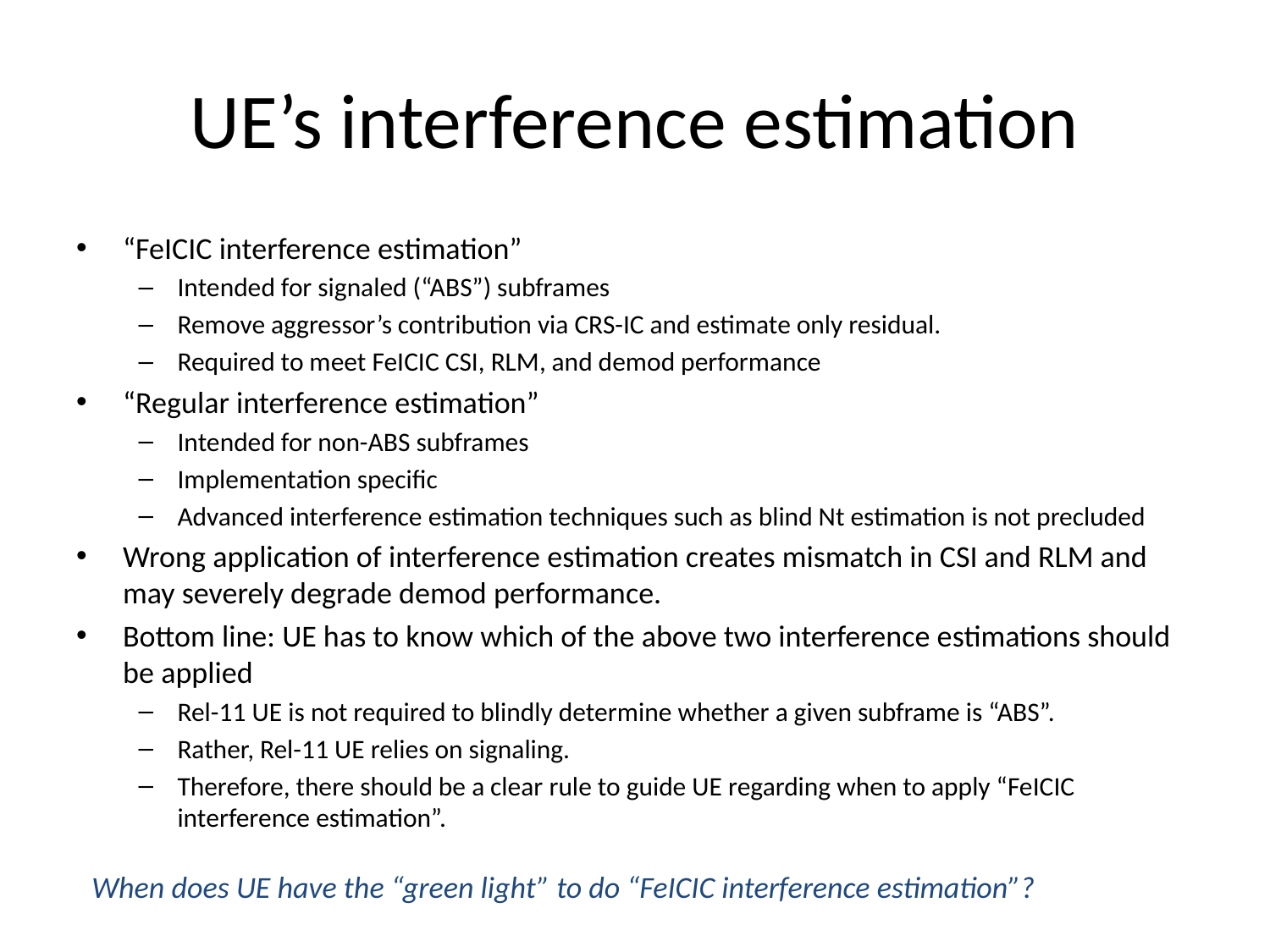

# UE’s interference estimation
“FeICIC interference estimation”
Intended for signaled (“ABS”) subframes
Remove aggressor’s contribution via CRS-IC and estimate only residual.
Required to meet FeICIC CSI, RLM, and demod performance
“Regular interference estimation”
Intended for non-ABS subframes
Implementation specific
Advanced interference estimation techniques such as blind Nt estimation is not precluded
Wrong application of interference estimation creates mismatch in CSI and RLM and may severely degrade demod performance.
Bottom line: UE has to know which of the above two interference estimations should be applied
Rel-11 UE is not required to blindly determine whether a given subframe is “ABS”.
Rather, Rel-11 UE relies on signaling.
Therefore, there should be a clear rule to guide UE regarding when to apply “FeICIC interference estimation”.

When does UE have the “green light” to do “FeICIC interference estimation”?